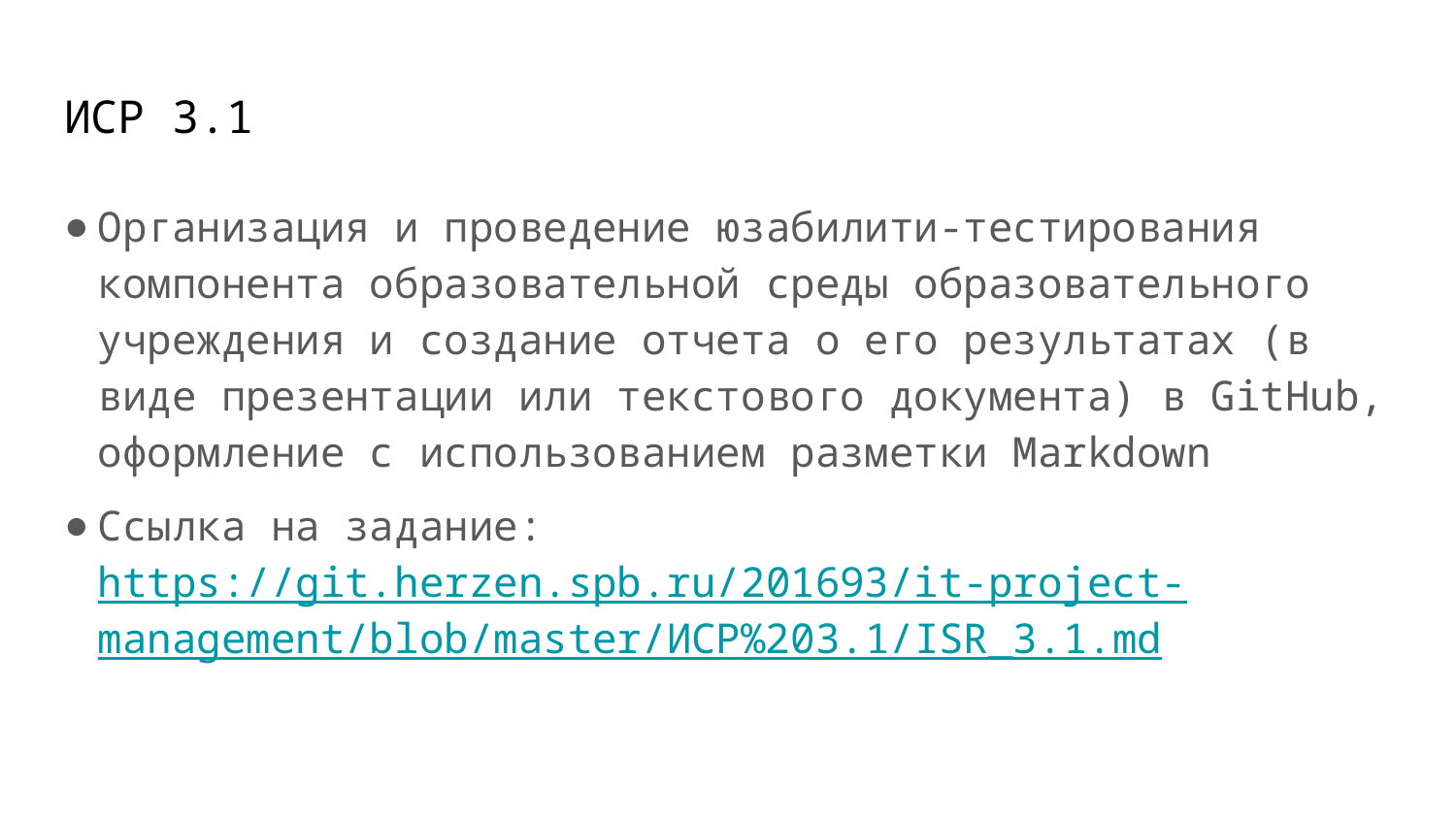

# ИСР 3.1
Организация и проведение юзабилити-тестирования компонента образовательной среды образовательного учреждения и создание отчета о его результатах (в виде презентации или текстового документа) в GitHub, оформление с использованием разметки Markdown
Ссылка на задание: https://git.herzen.spb.ru/201693/it-project-management/blob/master/ИСР%203.1/ISR_3.1.md